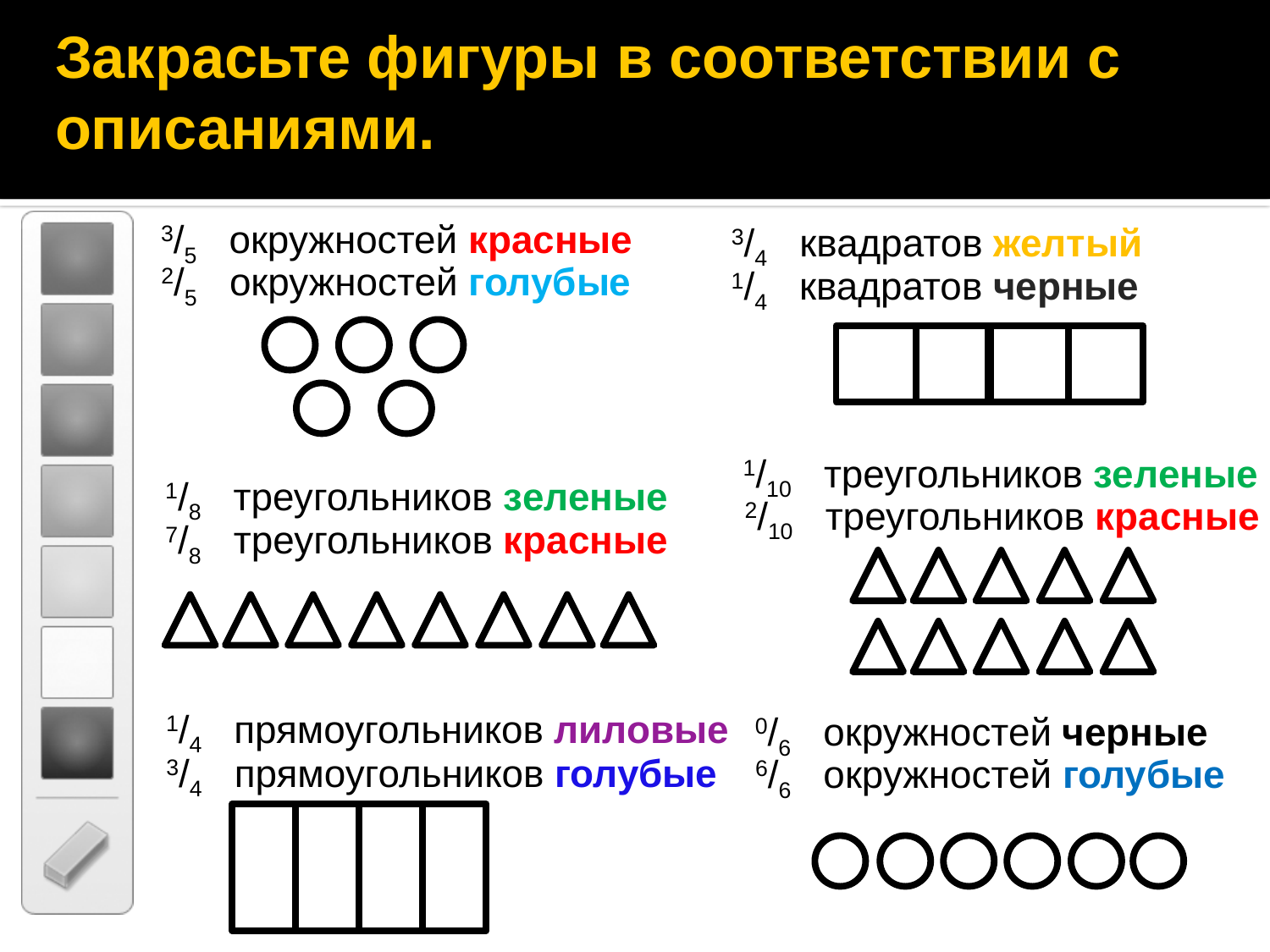

Закрасьте фигуры в соответствии с описаниями.
3/5   окружностей красные
3/4   квадратов желтый
2/5   окружностей голубые
1/4   квадратов черные

1/10   треугольников зеленые
1/8   треугольников зеленые
2/10   треугольников красные
7/8   треугольников красные

1/4   прямоугольников лиловые
0/6   окружностей черные
3/4   прямоугольников голубые
6/6   окружностей голубые